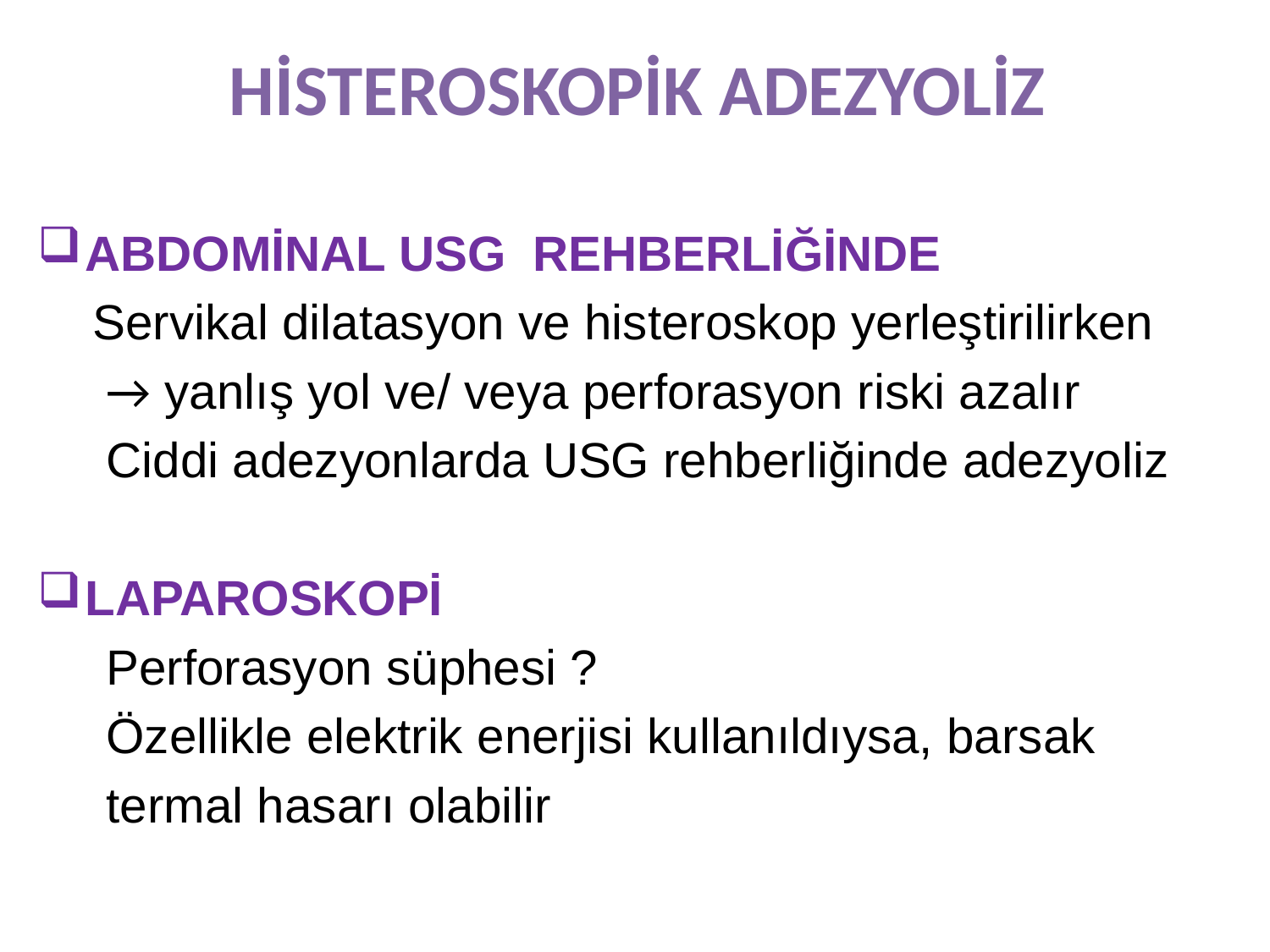

# HİSTEROSKOPİK ADEZYOLİZ

ABDOMİNAL USG  REHBERLİĞİNDE
    Servikal dilatasyon ve histeroskop yerleştirilirken
     → yanlış yol ve/ veya perforasyon riski azalır
     Ciddi adezyonlarda USG rehberliğinde adezyoliz

LAPAROSKOPİ
     Perforasyon süphesi ?
     Özellikle elektrik enerjisi kullanıldıysa, barsak
     termal hasarı olabilir